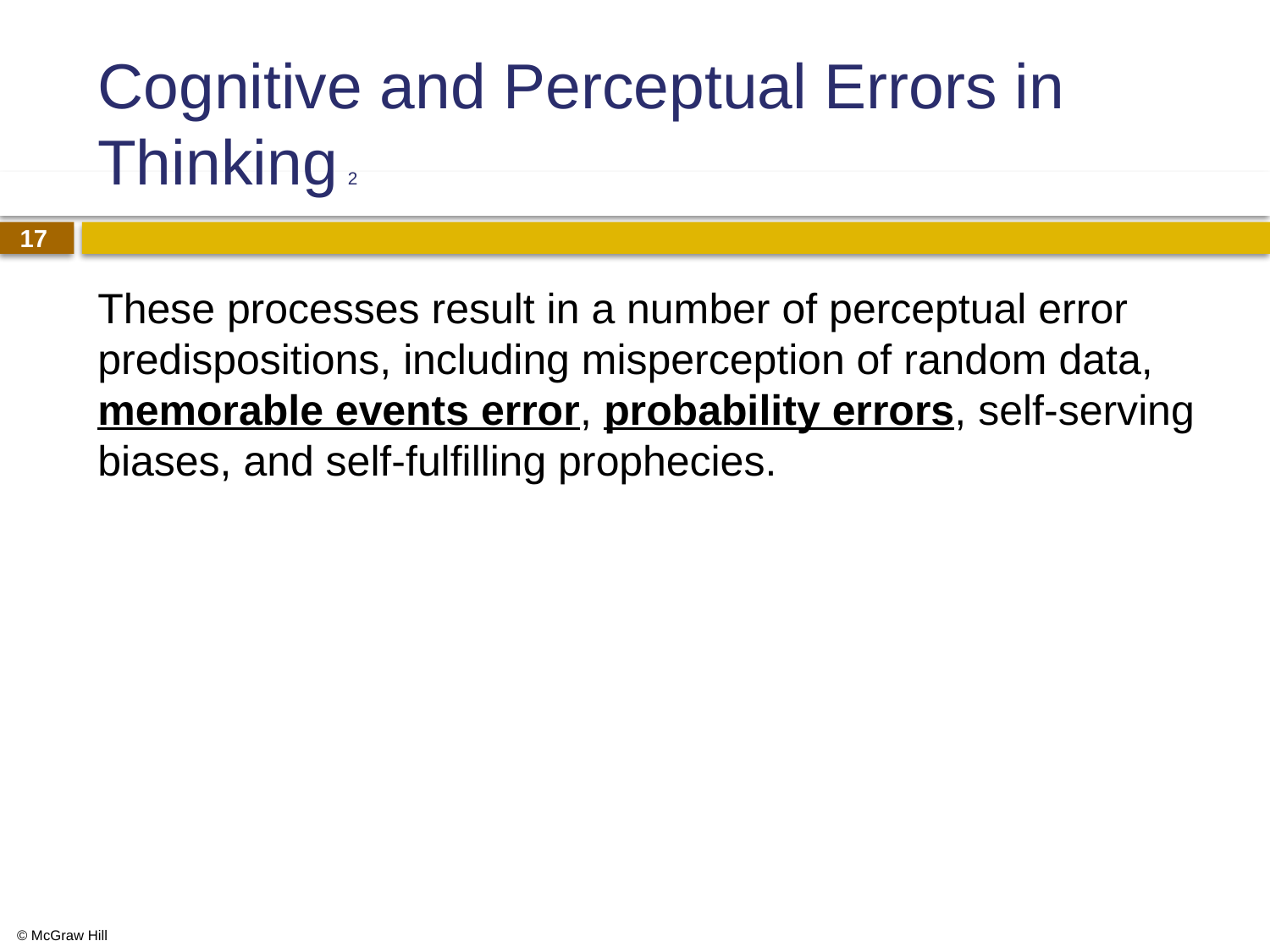

# Cognitive and Perceptual Errors in Thinking 2
These processes result in a number of perceptual error predispositions, including misperception of random data, memorable events error, probability errors, self-serving biases, and self-fulfilling prophecies.